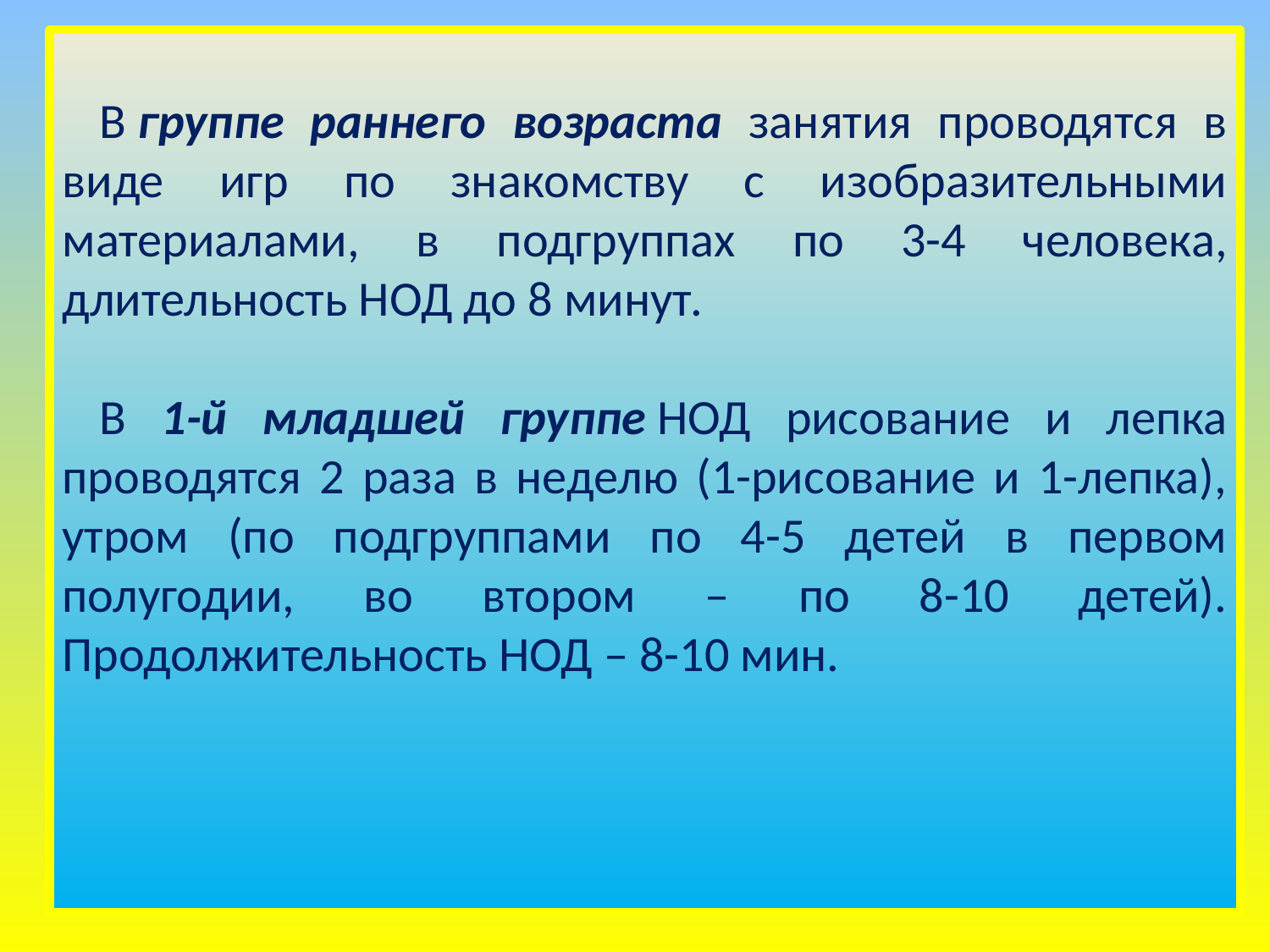

В группе раннего возраста занятия проводятся в виде игр по знакомству с изобразительными материалами, в подгруппах по 3-4 человека, длительность НОД до 8 минут.

В 1-й младшей группе НОД рисование и лепка проводятся 2 раза в неделю (1-рисование и 1-лепка), утром (по подгруппами по 4-5 детей в первом полугодии, во втором – по 8-10 детей). Продолжительность НОД – 8-10 мин.

4